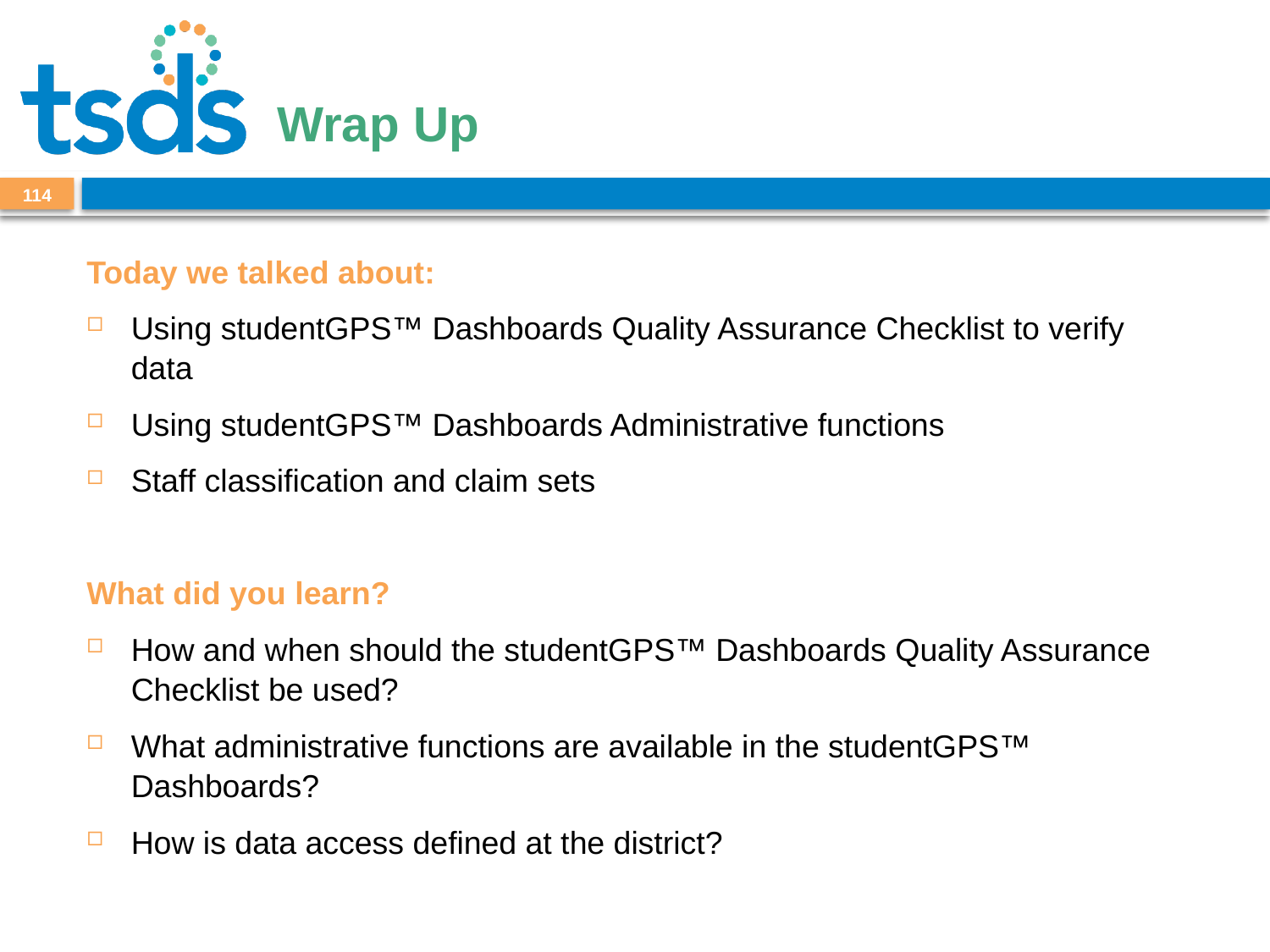

# Wrap Up
114
Today we talked about:
Using studentGPS™ Dashboards Quality Assurance Checklist to verify data
Using studentGPS™ Dashboards Administrative functions
Staff classification and claim sets

What did you learn?
How and when should the studentGPS™ Dashboards Quality Assurance Checklist be used?
What administrative functions are available in the studentGPS™ Dashboards?
How is data access defined at the district?